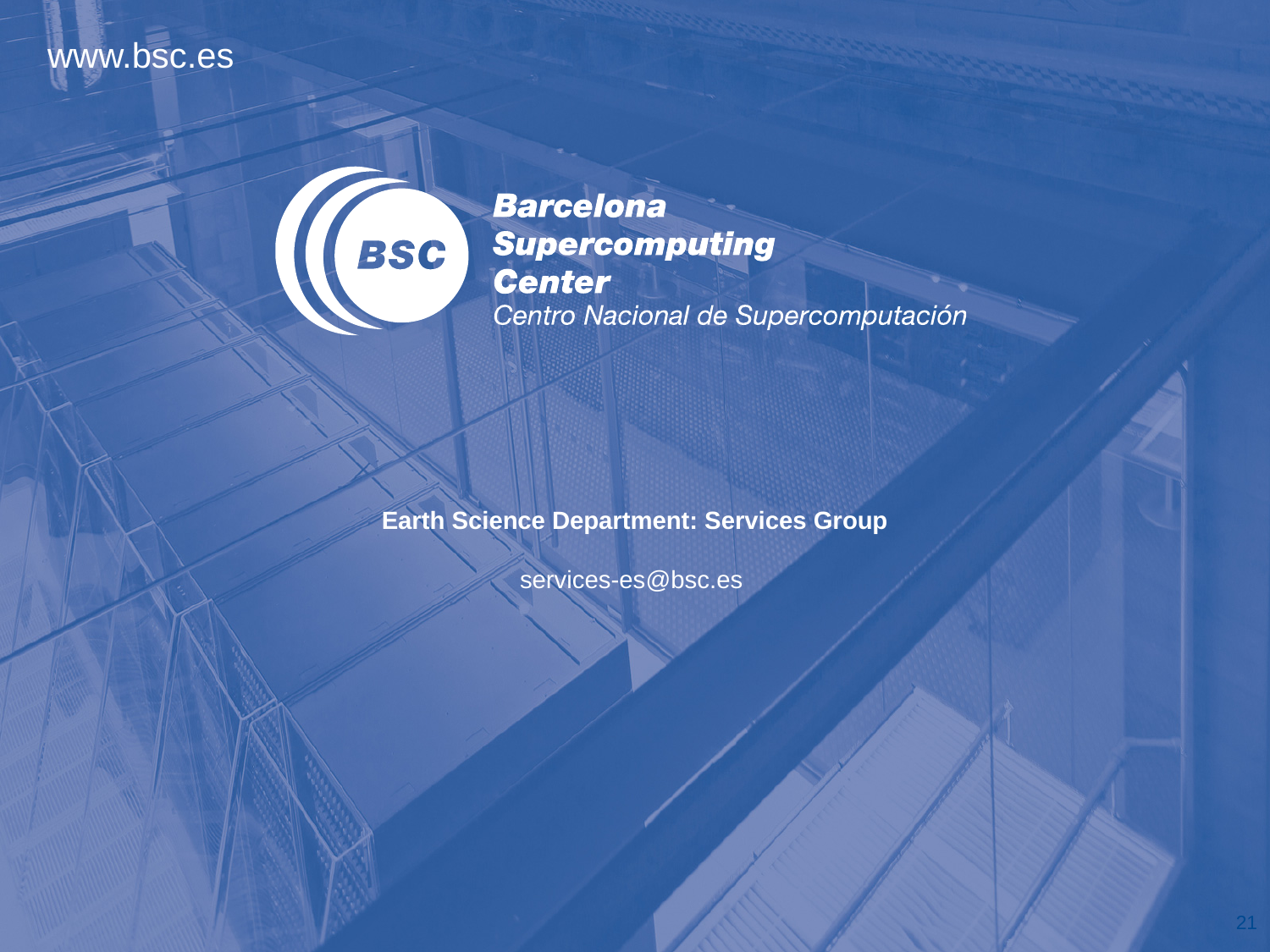

# Earth Science Department: Services Group services-es@bsc.es
21